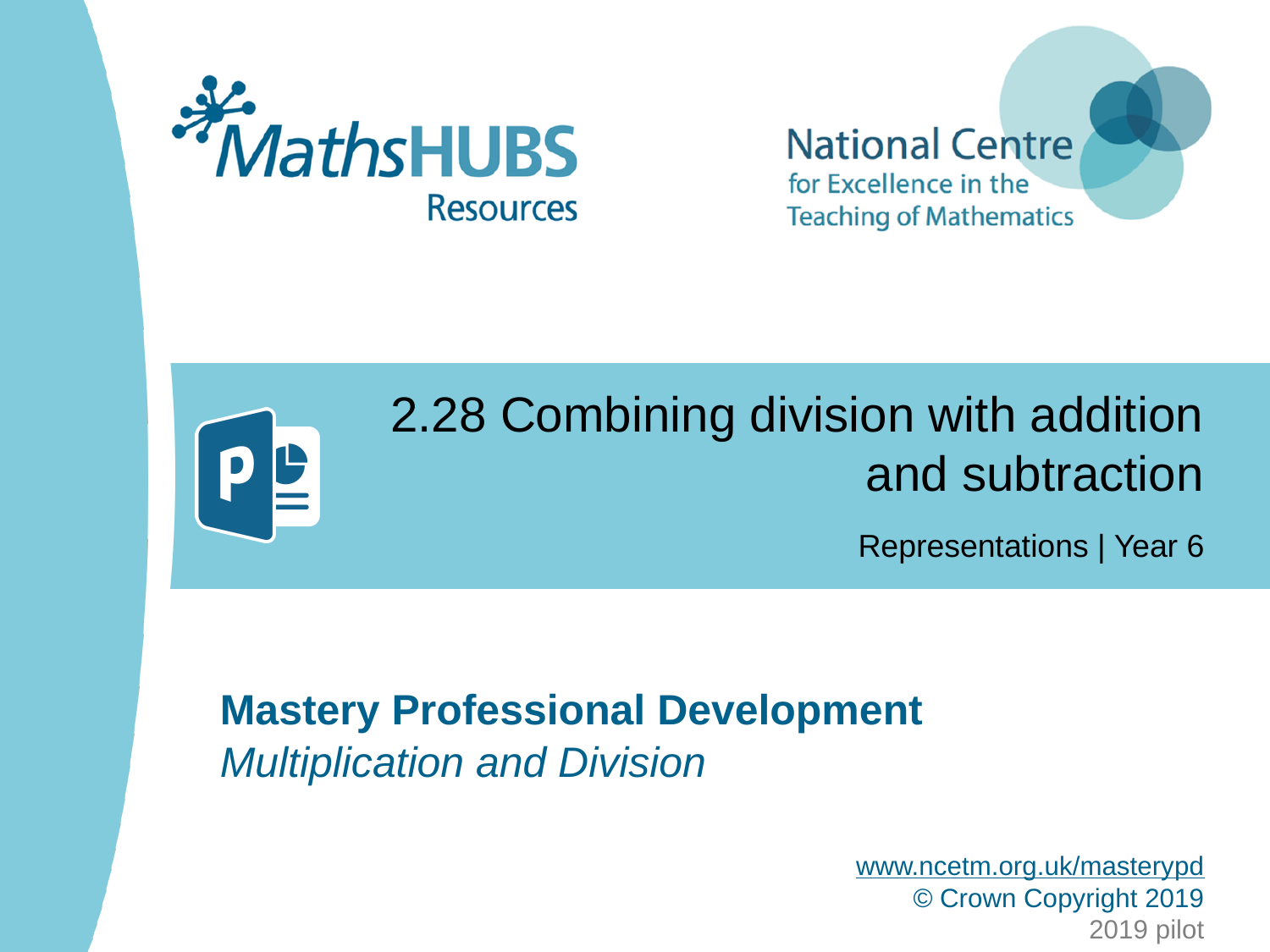

# 2.28 Combining division with addition and subtraction
Representations | Year 6
Multiplication and Division